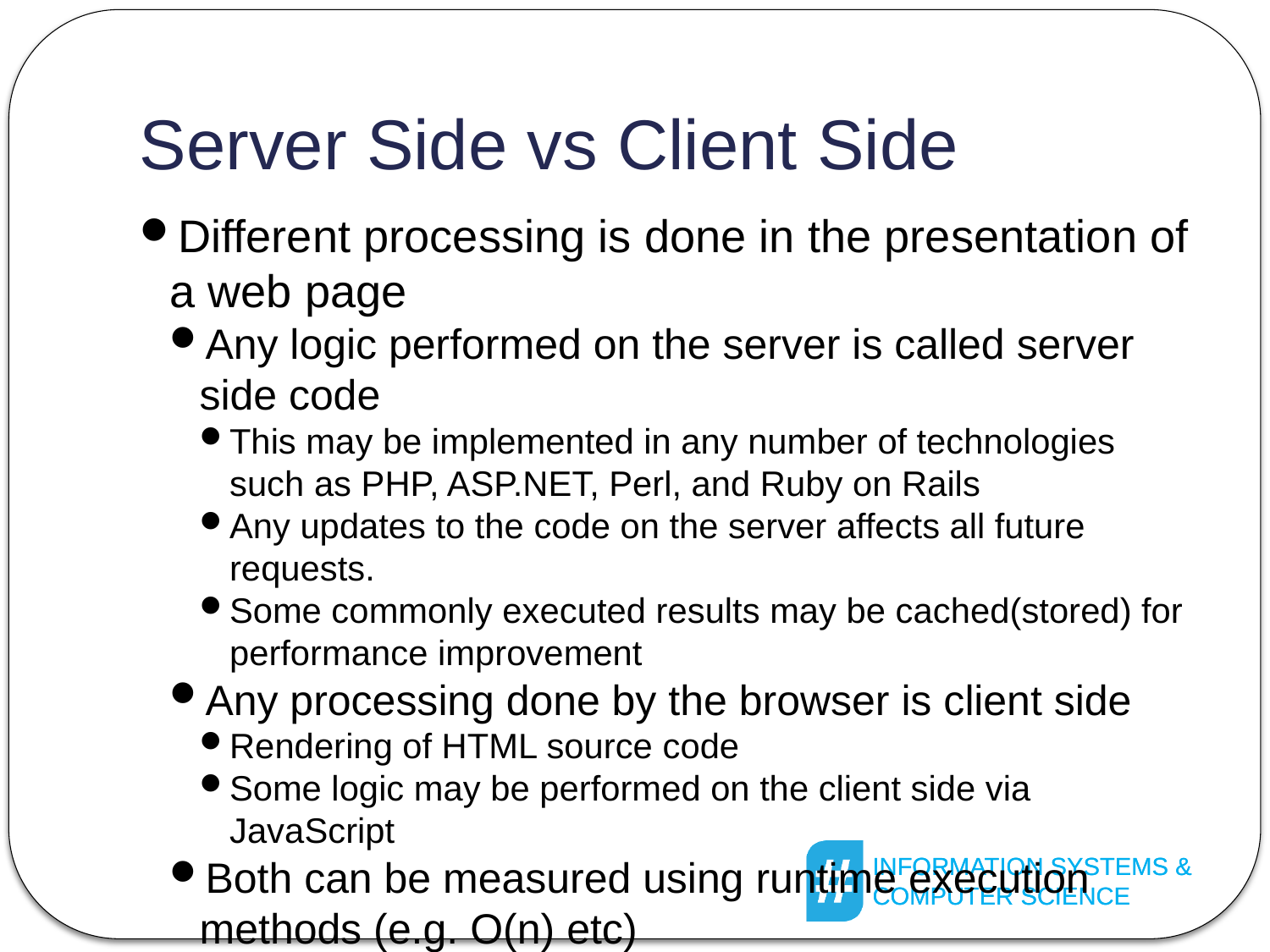

Server Side vs Client Side
Different processing is done in the presentation of a web page
Any logic performed on the server is called server side code
This may be implemented in any number of technologies such as PHP, ASP.NET, Perl, and Ruby on Rails
Any updates to the code on the server affects all future requests.
Some commonly executed results may be cached(stored) for performance improvement
Any processing done by the browser is client side
Rendering of HTML source code
Some logic may be performed on the client side via JavaScript
Both can be measured using runtime execution methods (e.g. O(n) etc)